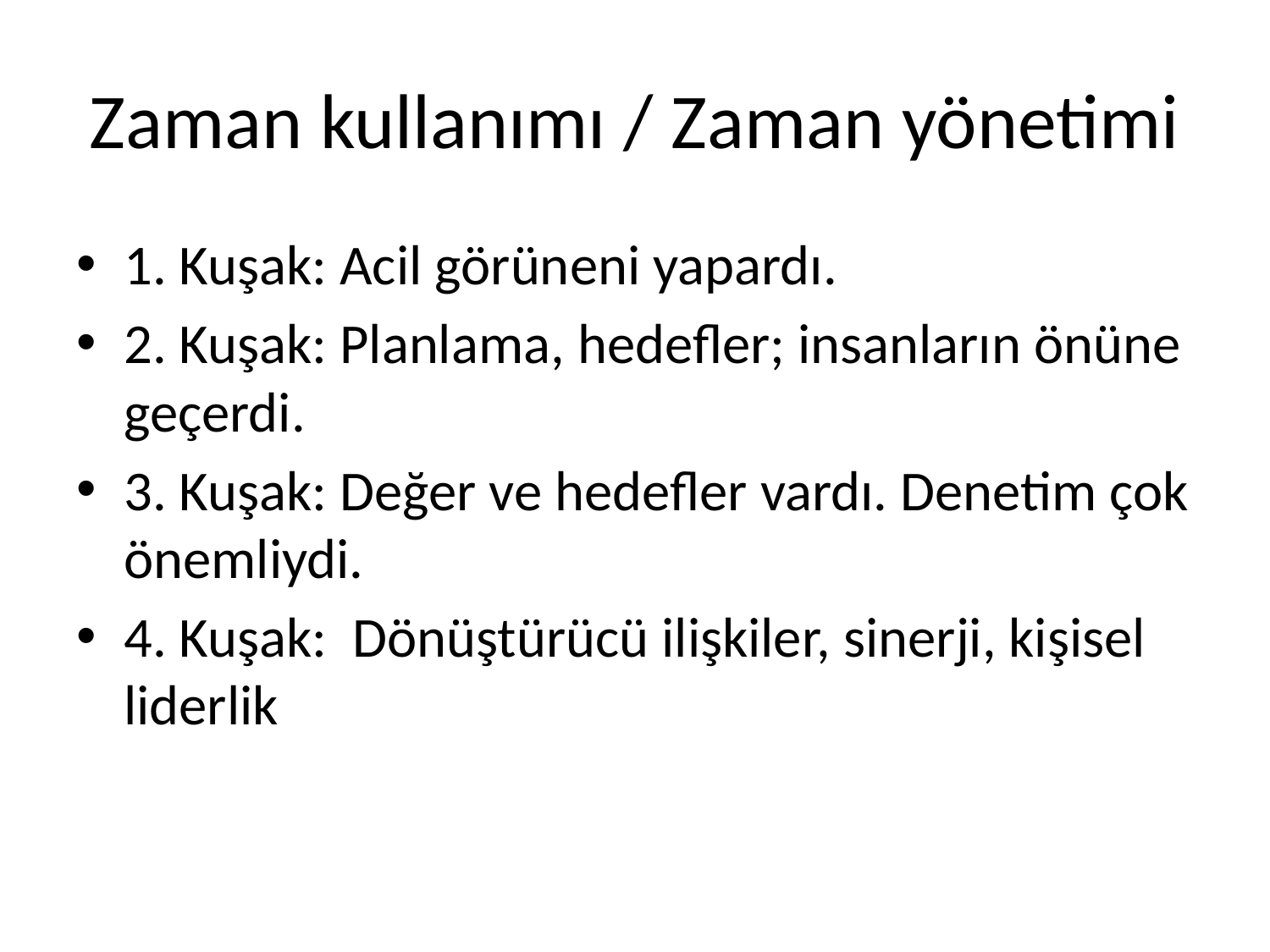

# Zaman kullanımı / Zaman yönetimi
1. Kuşak: Acil görüneni yapardı.
2. Kuşak: Planlama, hedefler; insanların önüne geçerdi.
3. Kuşak: Değer ve hedefler vardı. Denetim çok önemliydi.
4. Kuşak:  Dönüştürücü ilişkiler, sinerji, kişisel liderlik